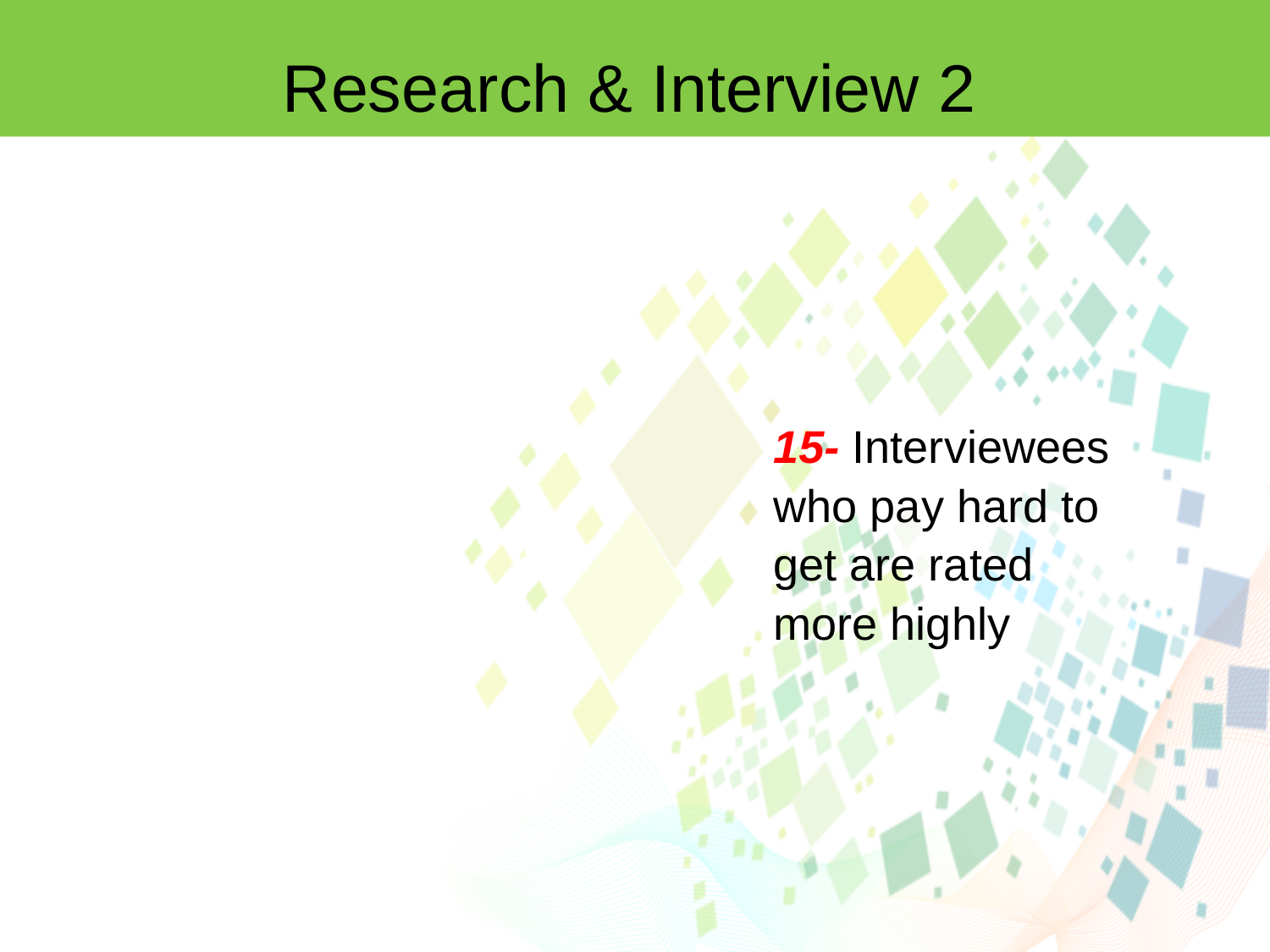

Research & Interview 2
15- Interviewees who pay hard to get are rated more highly